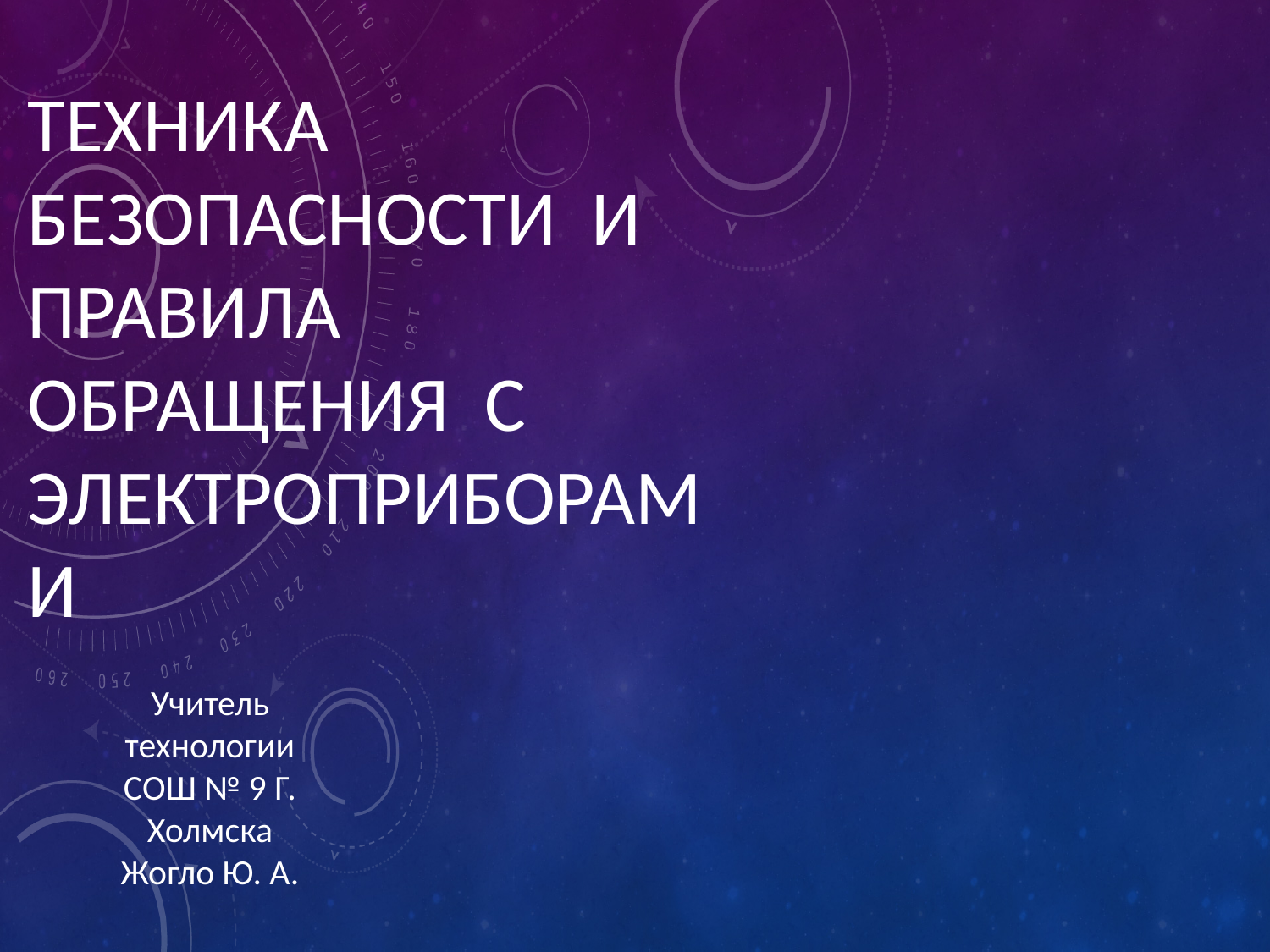

# Техника безопасности  и правила обращения  с электроприборами
Учитель технологии СОШ № 9 Г. Холмска Жогло Ю. А.